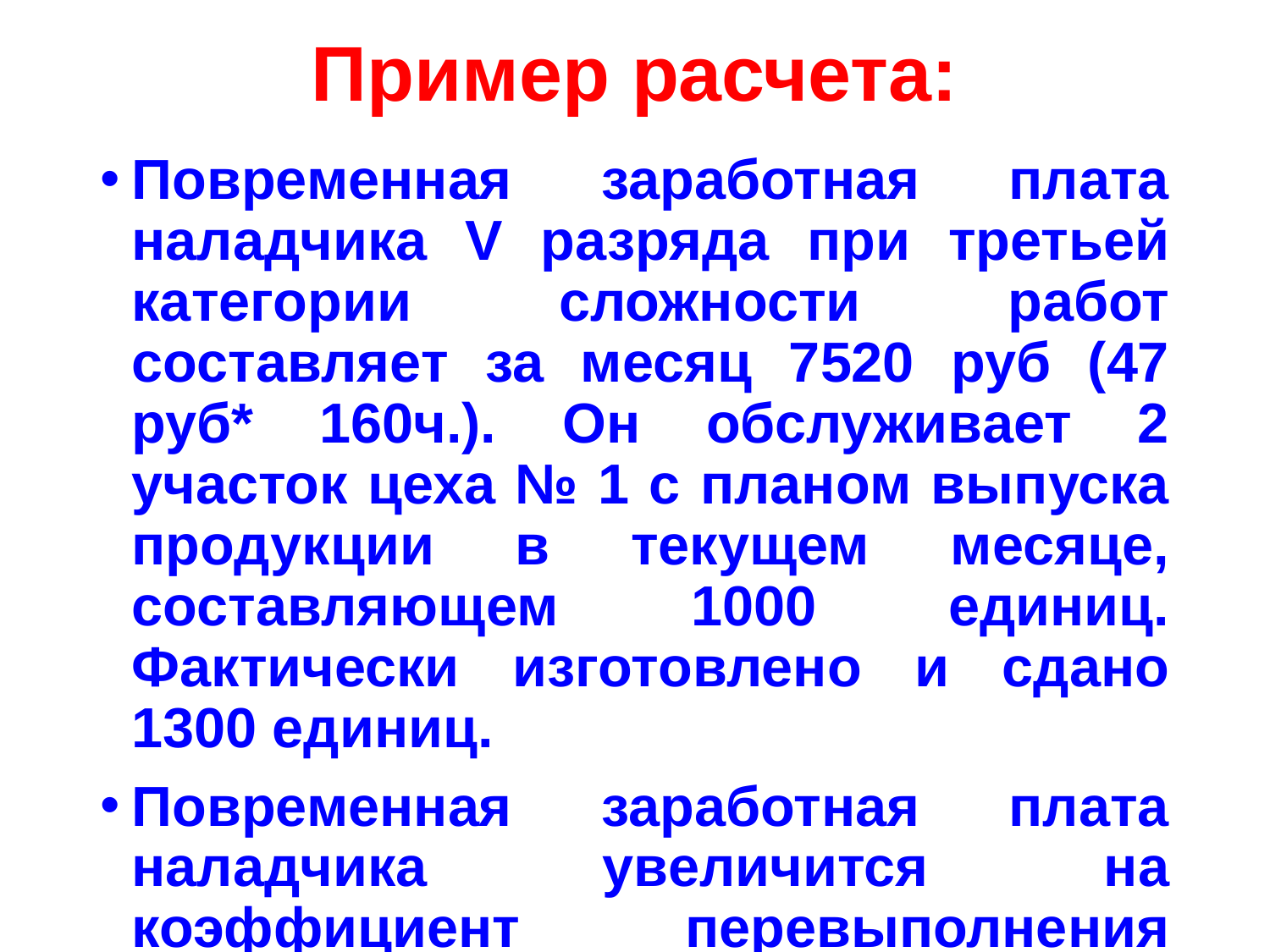

# Пример расчета:
Повременная заработная плата наладчика V разряда при третьей категории сложности работ составляет за месяц 7520 руб (47 руб* 160ч.). Он обслуживает 2 участок цеха № 1 с планом выпуска продукции в текущем месяце, составляющем 1000 единиц. Фактически изготовлено и сдано 1300 единиц.
Повременная заработная плата наладчика увеличится на коэффициент перевыполнения плана и составит 9776 руб (7520 * 1300 / 1000 единиц).